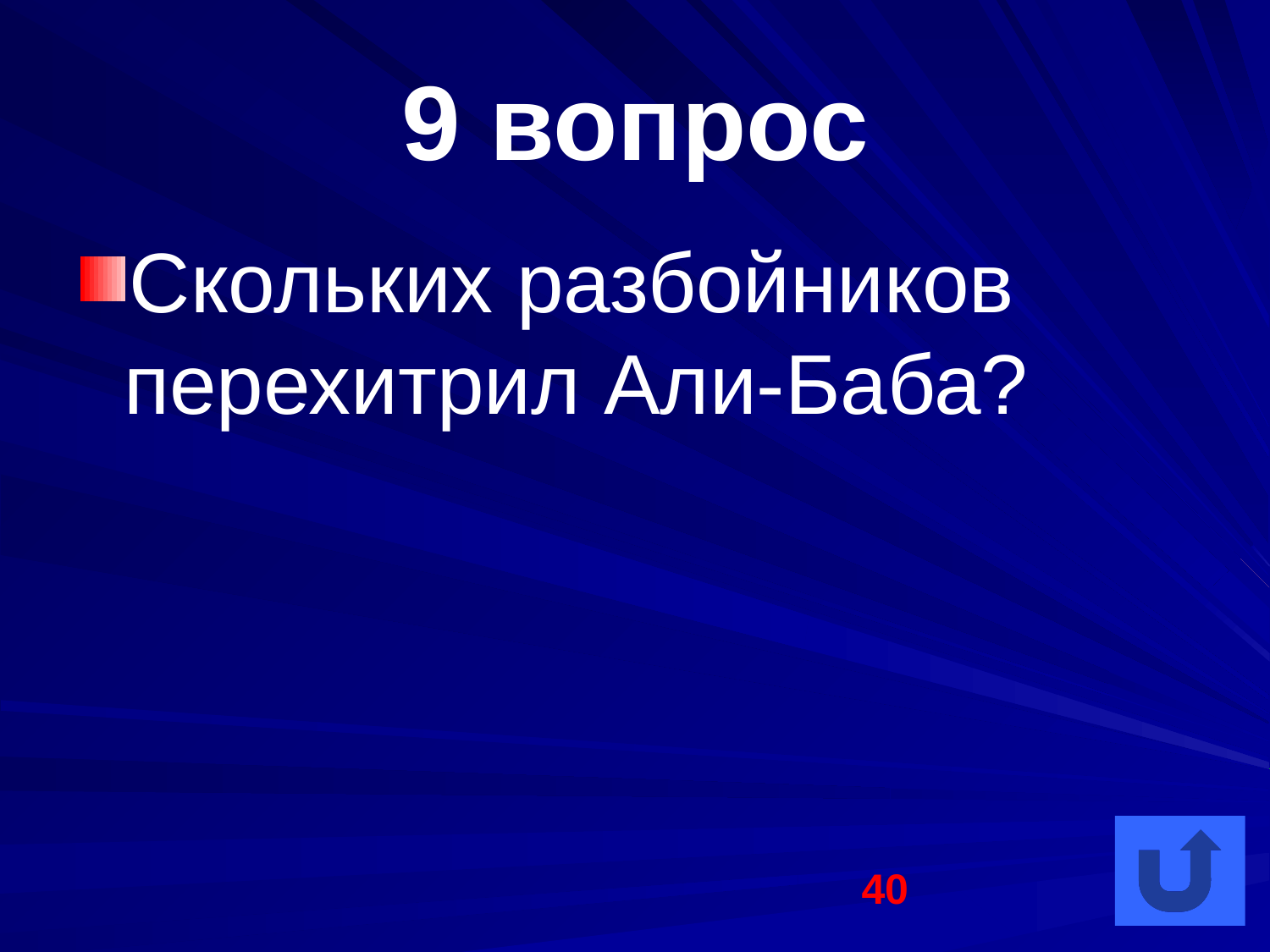

# 9 вопрос
Скольких разбойников перехитрил Али-Баба?

40